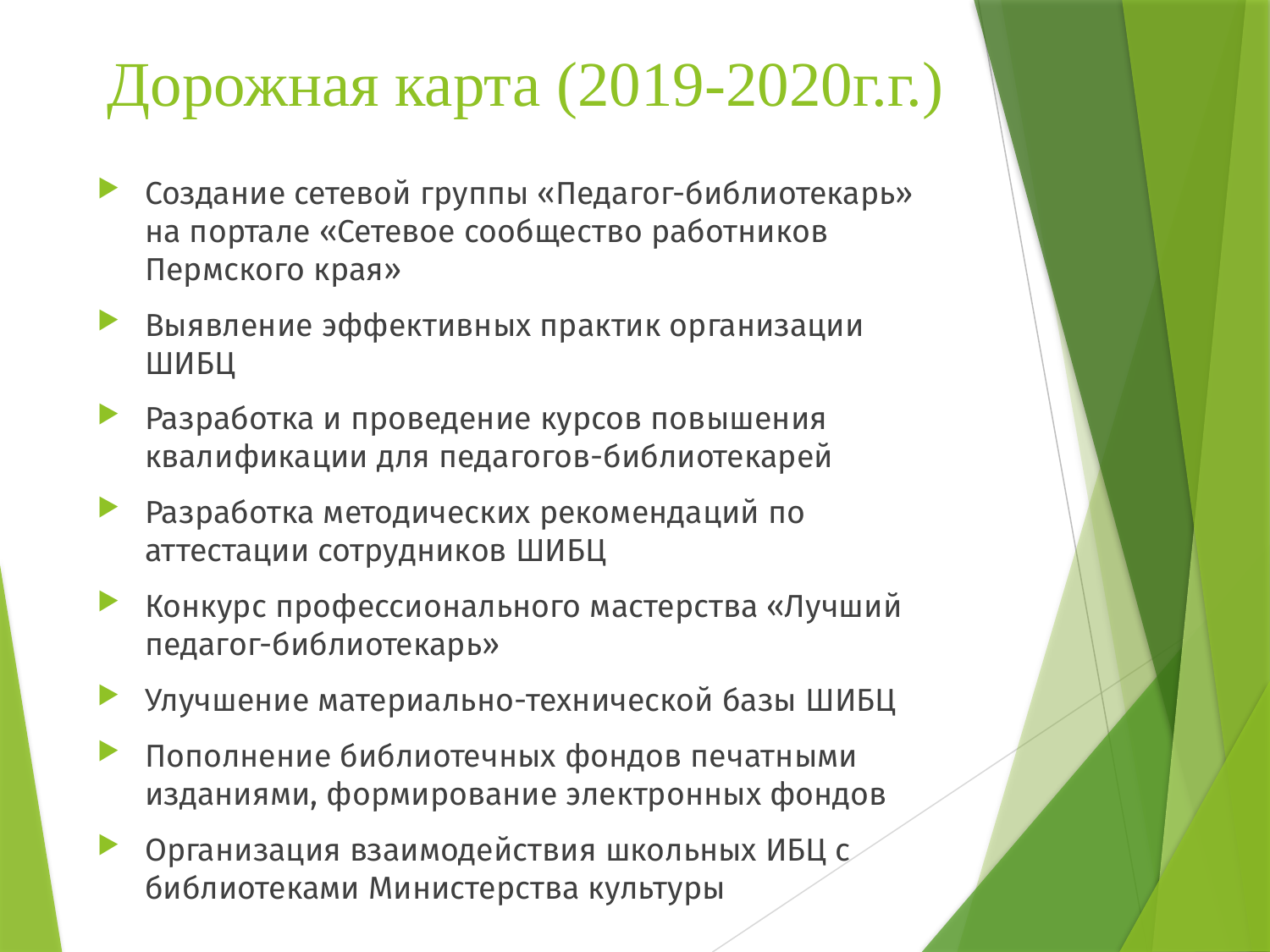

# Дорожная карта (2019-2020г.г.)
Создание сетевой группы «Педагог-библиотекарь» на портале «Сетевое сообщество работников Пермского края»
Выявление эффективных практик организации ШИБЦ
Разработка и проведение курсов повышения квалификации для педагогов-библиотекарей
Разработка методических рекомендаций по аттестации сотрудников ШИБЦ
Конкурс профессионального мастерства «Лучший педагог-библиотекарь»
Улучшение материально-технической базы ШИБЦ
Пополнение библиотечных фондов печатными изданиями, формирование электронных фондов
Организация взаимодействия школьных ИБЦ с библиотеками Министерства культуры